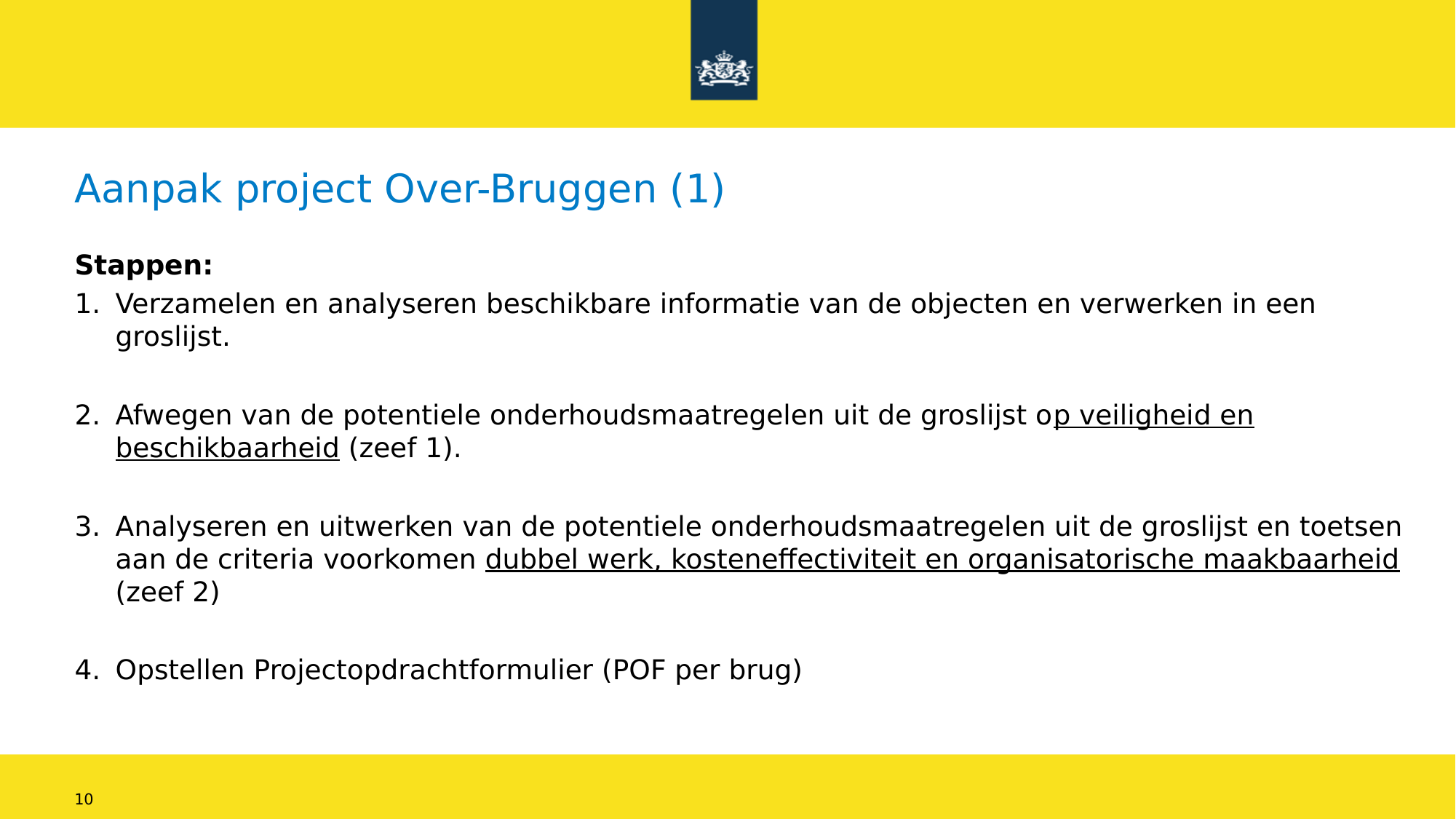

# Aanpak project Over-Bruggen (1)
Stappen:
Verzamelen en analyseren beschikbare informatie van de objecten en verwerken in een groslijst.

Afwegen van de potentiele onderhoudsmaatregelen uit de groslijst op veiligheid en beschikbaarheid (zeef 1).

Analyseren en uitwerken van de potentiele onderhoudsmaatregelen uit de groslijst en toetsen aan de criteria voorkomen dubbel werk, kosteneffectiviteit en organisatorische maakbaarheid (zeef 2)

Opstellen Projectopdrachtformulier (POF per brug)